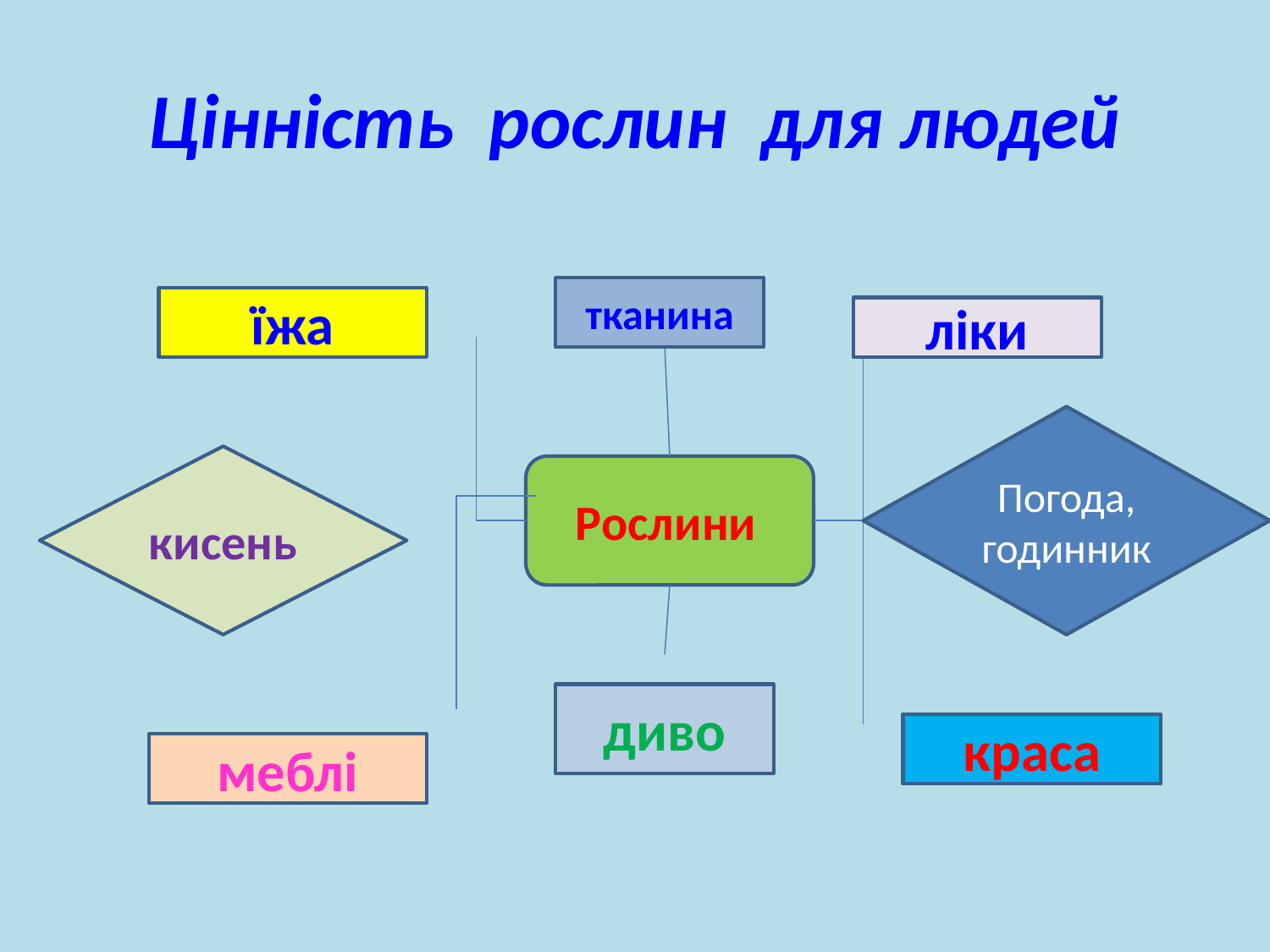

# Цінність  рослин  для людей

тканина
їжа
ліки
Погода, годинник
кисень
Рослини
диво
краса
меблі